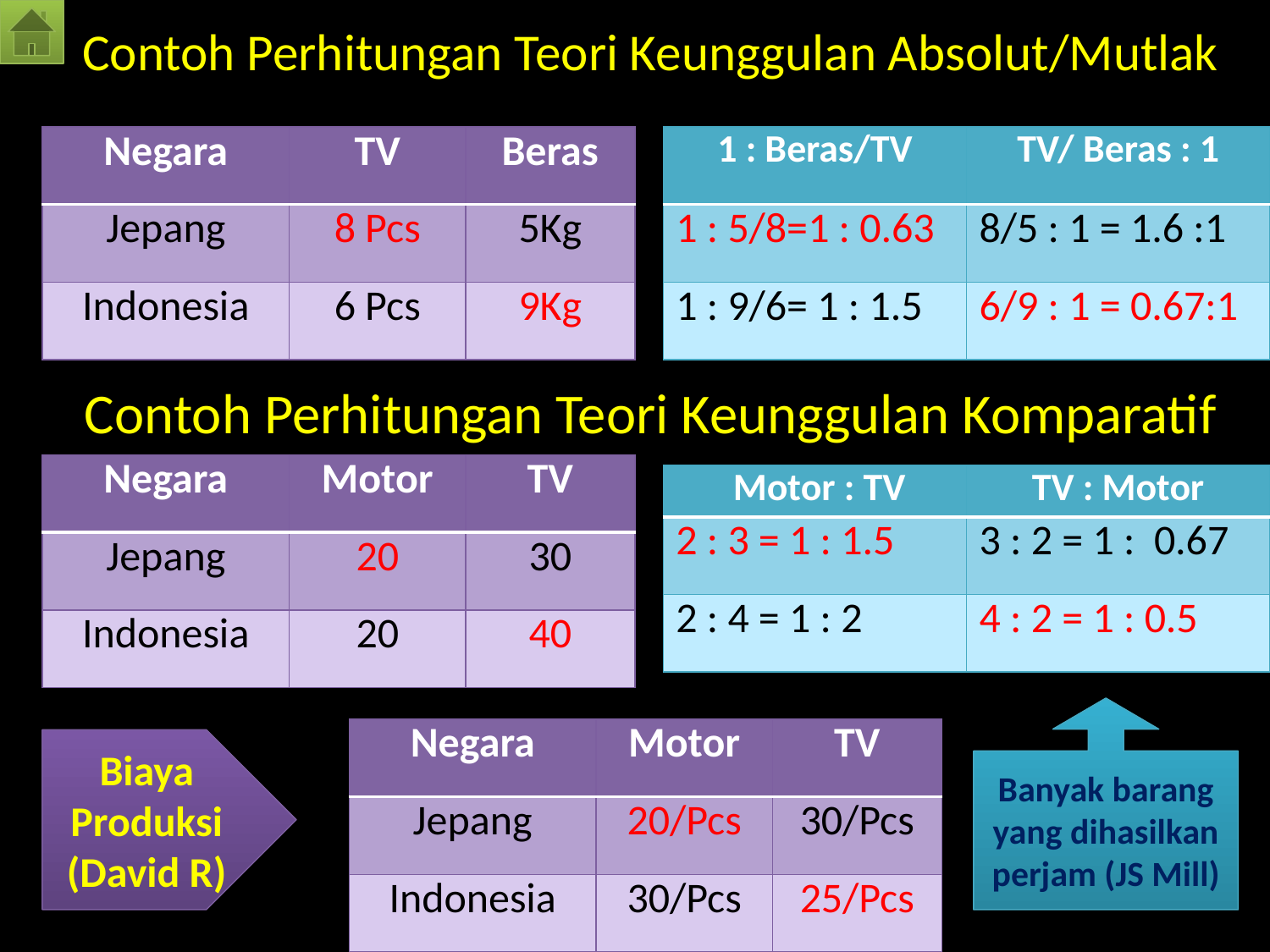

# Contoh Perhitungan Teori Keunggulan Absolut/Mutlak
| Negara | TV | Beras |
| --- | --- | --- |
| Jepang | 8 Pcs | 5Kg |
| Indonesia | 6 Pcs | 9Kg |
| 1 : Beras/TV | TV/ Beras : 1 |
| --- | --- |
| 1 : 5/8=1 : 0.63 | 8/5 : 1 = 1.6 :1 |
| 1 : 9/6= 1 : 1.5 | 6/9 : 1 = 0.67:1 |
Contoh Perhitungan Teori Keunggulan Komparatif
| Negara | Motor | TV |
| --- | --- | --- |
| Jepang | 20 | 30 |
| Indonesia | 20 | 40 |
| Motor : TV | TV : Motor |
| --- | --- |
| 2 : 3 = 1 : 1.5 | 3 : 2 = 1 : 0.67 |
| 2 : 4 = 1 : 2 | 4 : 2 = 1 : 0.5 |
Banyak barang yang dihasilkan perjam (JS Mill)
| Negara | Motor | TV |
| --- | --- | --- |
| Jepang | 20/Pcs | 30/Pcs |
| Indonesia | 30/Pcs | 25/Pcs |
Biaya Produksi
(David R)